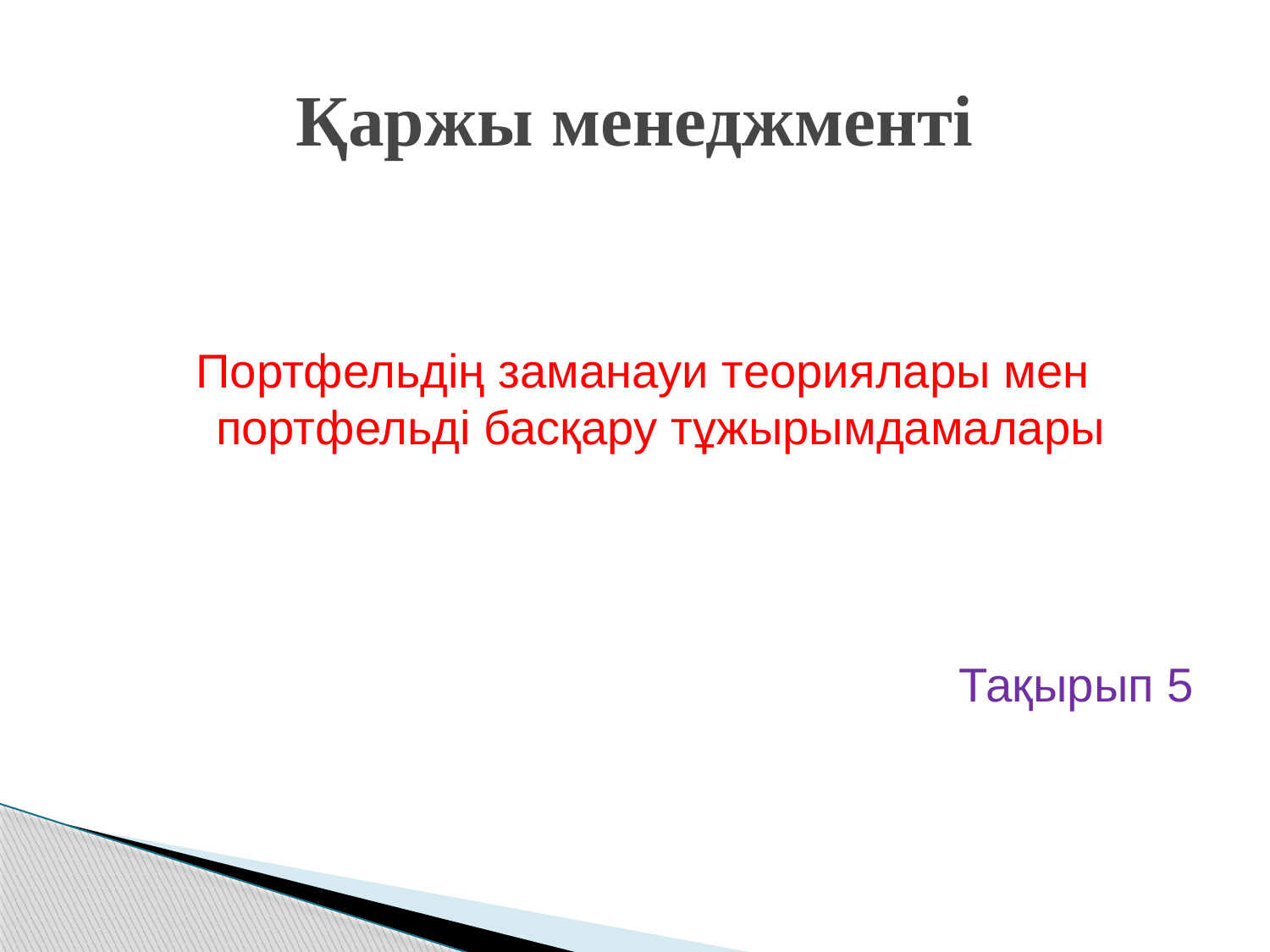

# Қаржы менеджменті

Портфельдің заманауи теориялары мен портфельді басқару тұжырымдамалары

Тақырып 5